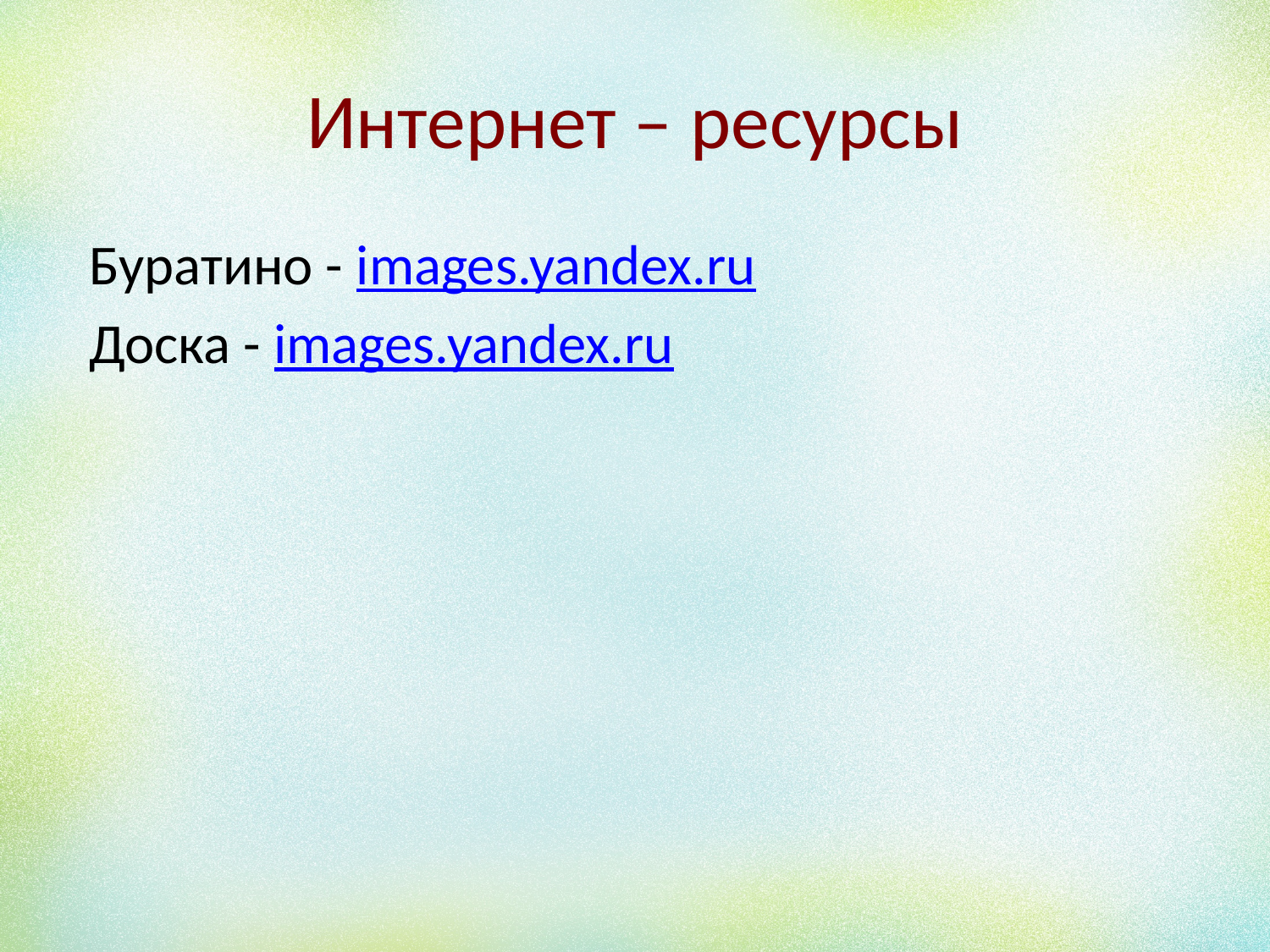

# Интернет – ресурсы
 Буратино - images.yandex.ru
 Доска - images.yandex.ru